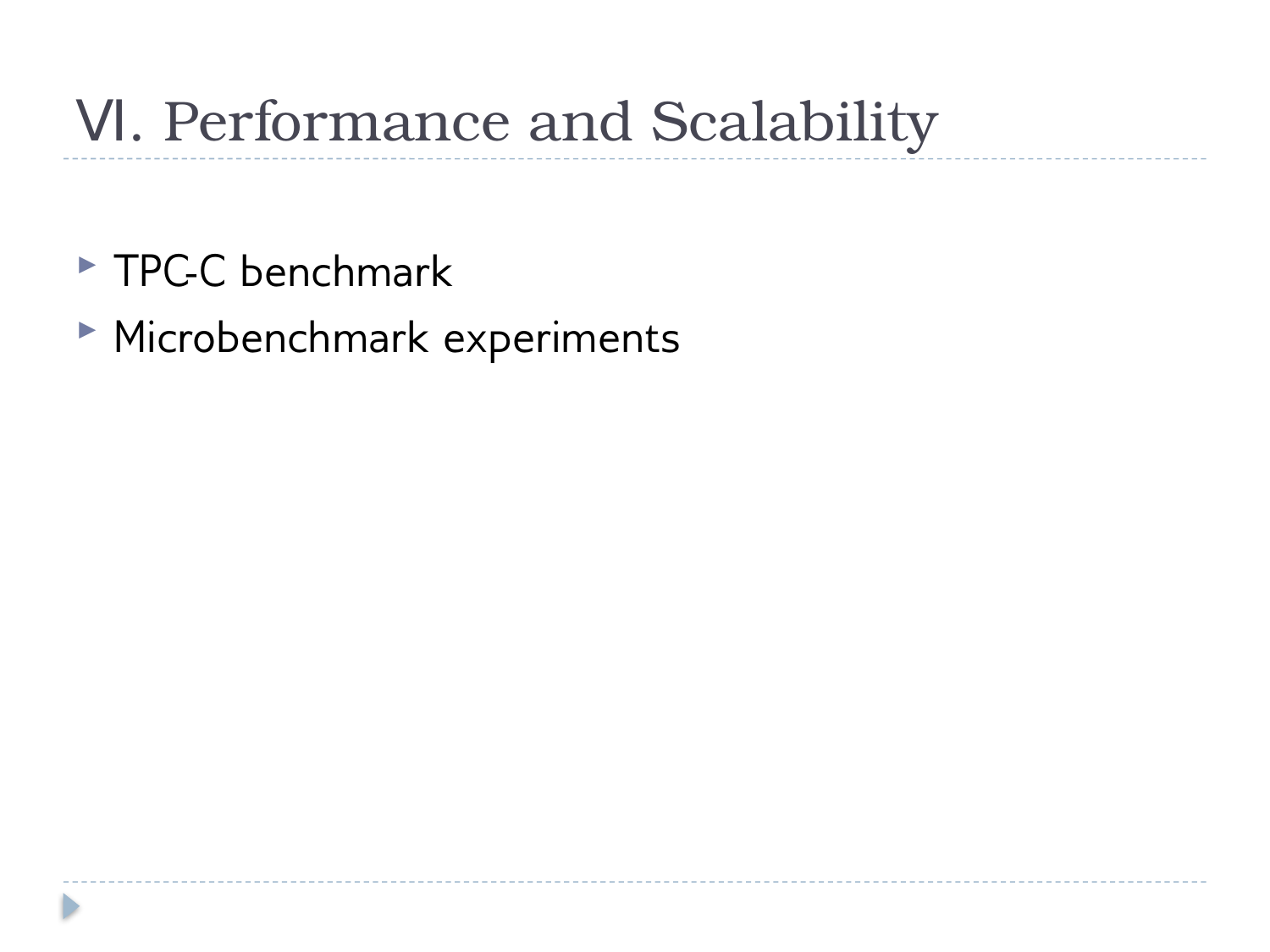

# Ⅵ. Performance and Scalability

TPC-C benchmark
Microbenchmark experiments